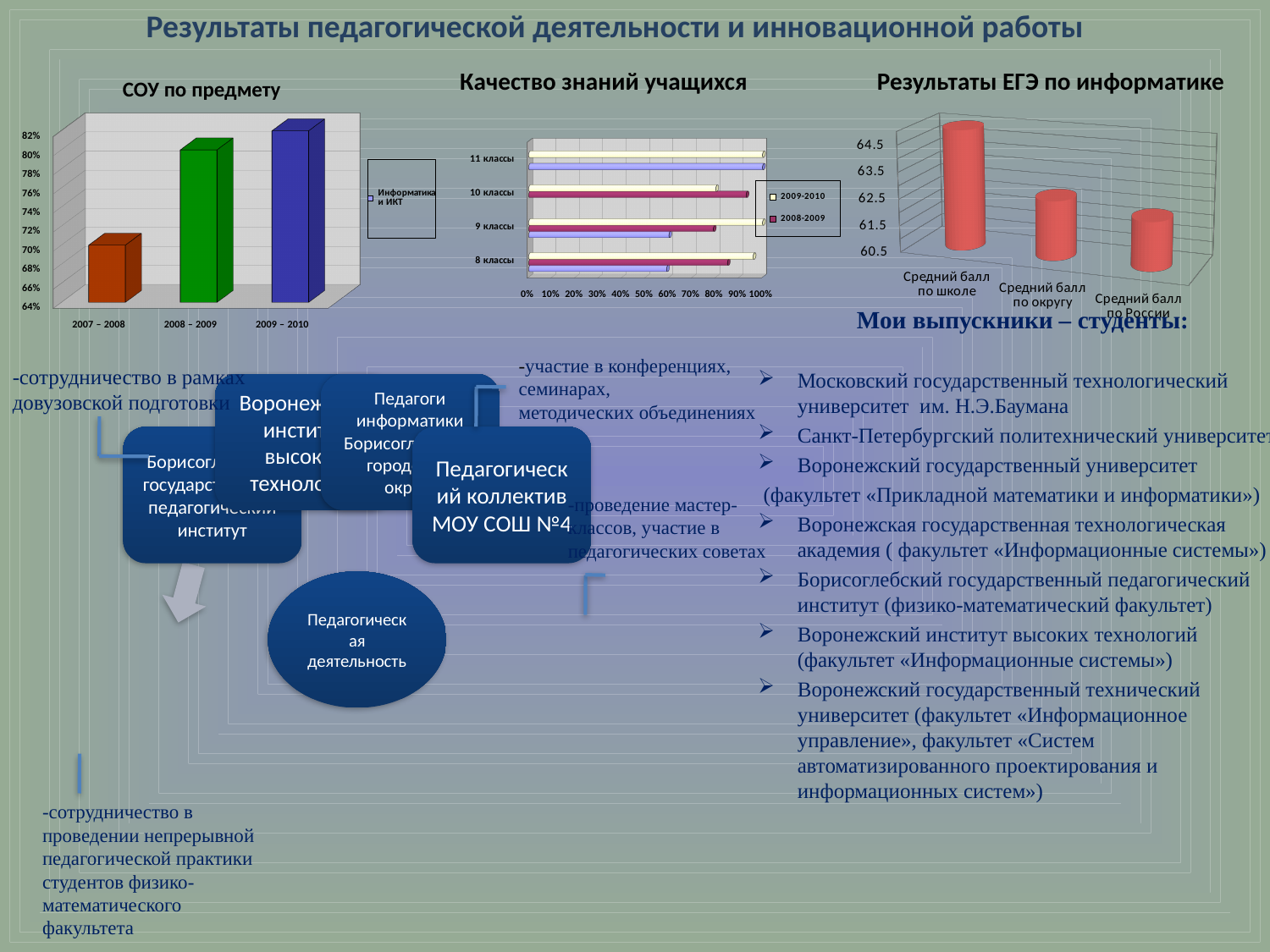

Результаты педагогической деятельности и инновационной работы
Качество знаний учащихся
Результаты ЕГЭ по информатике
СОУ по предмету

[unsupported chart]

[unsupported chart]

[unsupported chart]

Мои выпускники – студенты:

Московский государственный технологический университет  им. Н.Э.Баумана
Санкт-Петербургский политехнический университет
Воронежский государственный университет
 (факультет «Прикладной математики и информатики»)
Воронежская государственная технологическая академия ( факультет «Информационные системы»)
Борисоглебский государственный педагогический институт (физико-математический факультет)
Воронежский институт высоких технологий (факультет «Информационные системы»)
Воронежский государственный технический университет (факультет «Информационное управление», факультет «Систем автоматизированного проектирования и информационных систем»)

-участие в конференциях,
семинарах,
методических объединениях
-сотрудничество в рамках довузовской подготовки
Борисоглебский государственный педагогический институт
Воронежский институт высоких технологий
-проведение мастер-классов, участие в педагогических советах
-сотрудничество в проведении непрерывной педагогической практики студентов физико-математического факультета